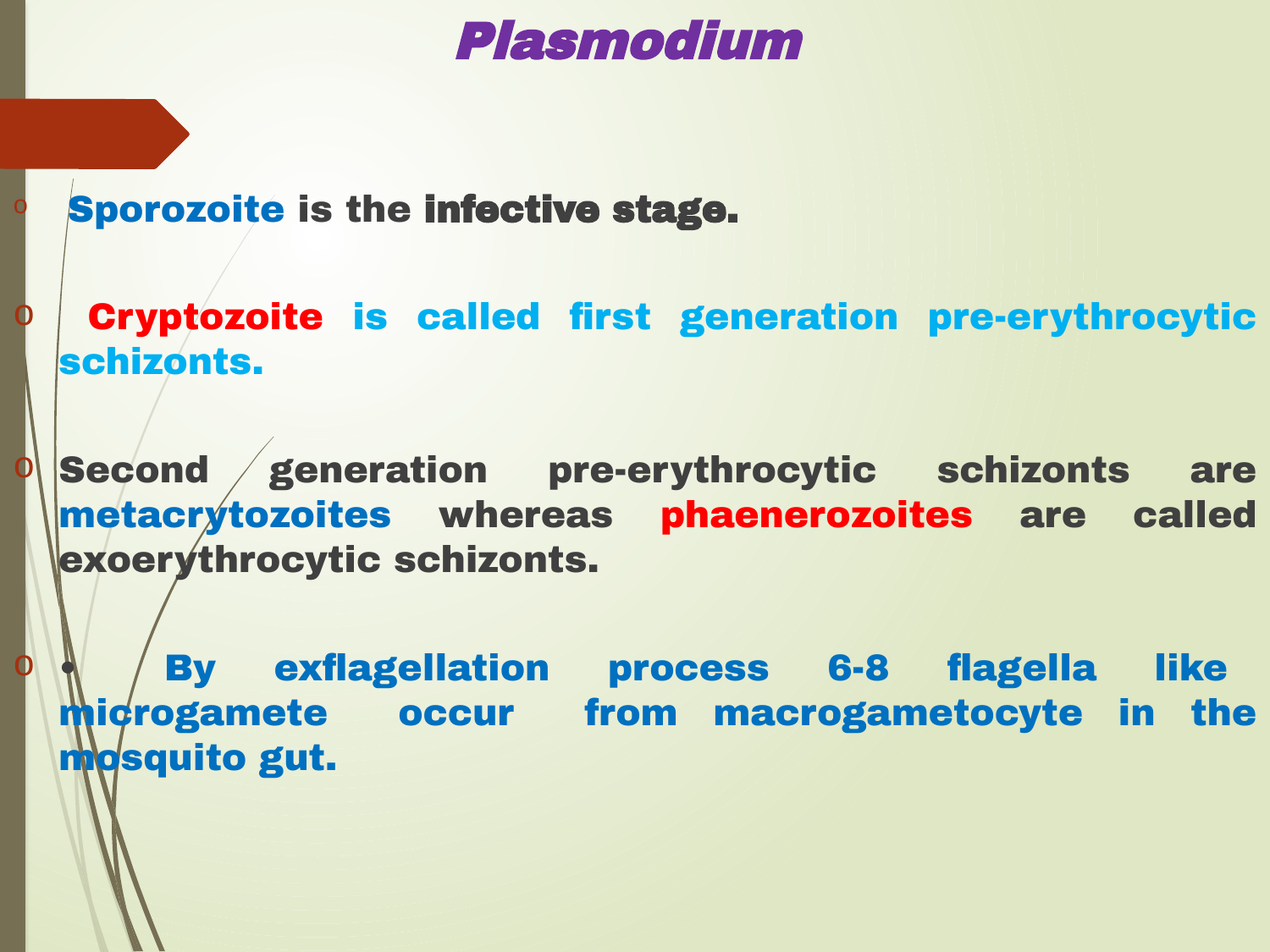

# Plasmodium

 Sporozoite is the infective stage.

 Cryptozoite is called first generation pre-erythrocytic schizonts.

Second generation pre-erythrocytic schizonts are metacrytozoites whereas phaenerozoites are called exoerythrocytic schizonts.

•   By  exflagellation  process  6-8  flagella  like  microgamete  occur  from macrogametocyte in the mosquito gut.